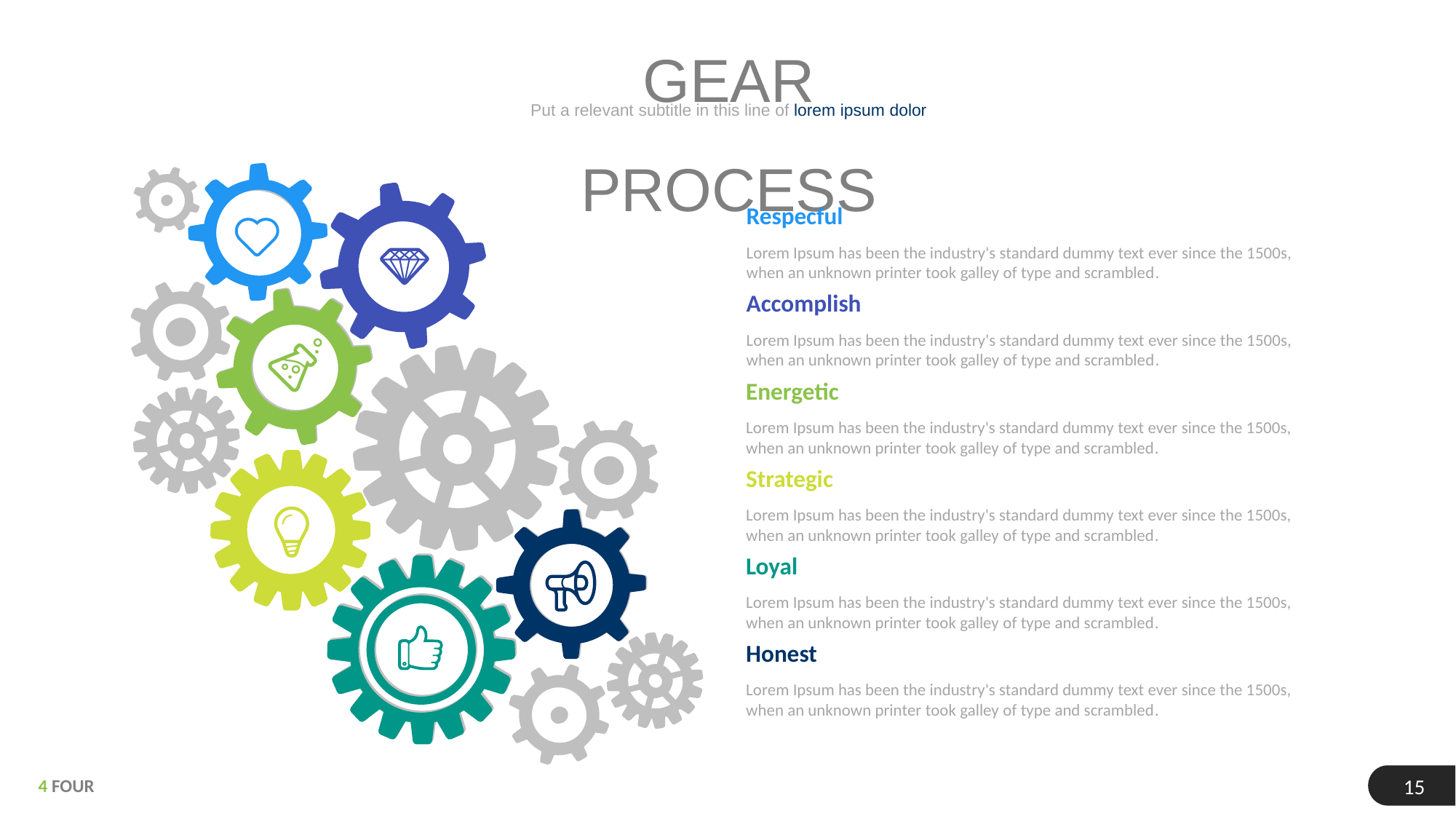

GEAR PROCESS
Put a relevant subtitle in this line of lorem ipsum dolor

Respecful
Lorem Ipsum has been the industry's standard dummy text ever since the 1500s, when an unknown printer took galley of type and scrambled.

Accomplish
Lorem Ipsum has been the industry's standard dummy text ever since the 1500s, when an unknown printer took galley of type and scrambled.

Energetic
Lorem Ipsum has been the industry's standard dummy text ever since the 1500s, when an unknown printer took galley of type and scrambled.
Strategic
Lorem Ipsum has been the industry's standard dummy text ever since the 1500s, when an unknown printer took galley of type and scrambled.

Loyal
Lorem Ipsum has been the industry's standard dummy text ever since the 1500s, when an unknown printer took galley of type and scrambled.

Honest
Lorem Ipsum has been the industry's standard dummy text ever since the 1500s, when an unknown printer took galley of type and scrambled.
15